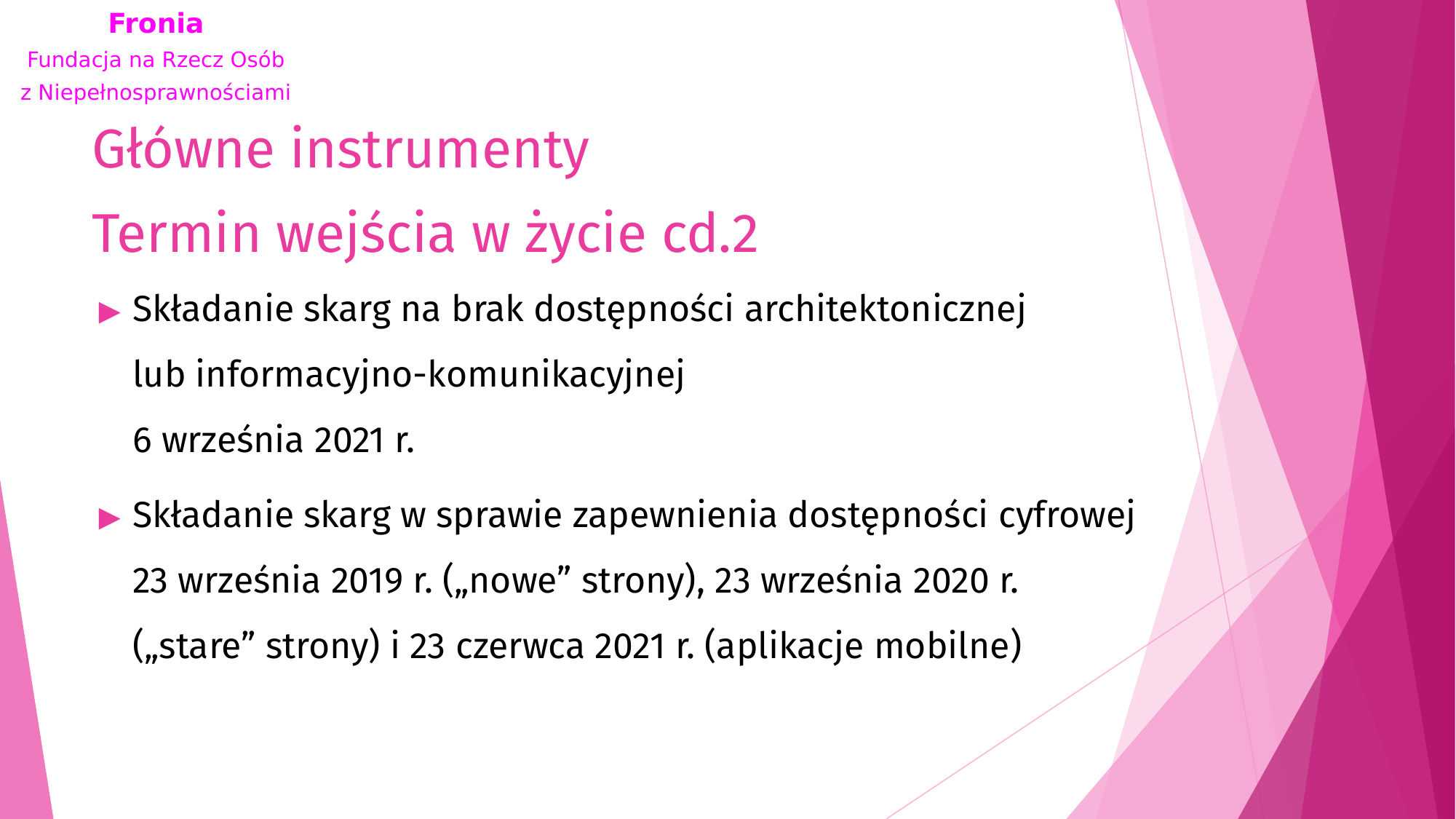

# Główne instrumenty Termin wejścia w życie cd.2
Składanie skarg na brak dostępności architektonicznej lub informacyjno-komunikacyjnej
6 września 2021 r.
Składanie skarg w sprawie zapewnienia dostępności cyfrowej
23 września 2019 r. („nowe” strony), 23 września 2020 r.
(„stare” strony) i 23 czerwca 2021 r. (aplikacje mobilne)